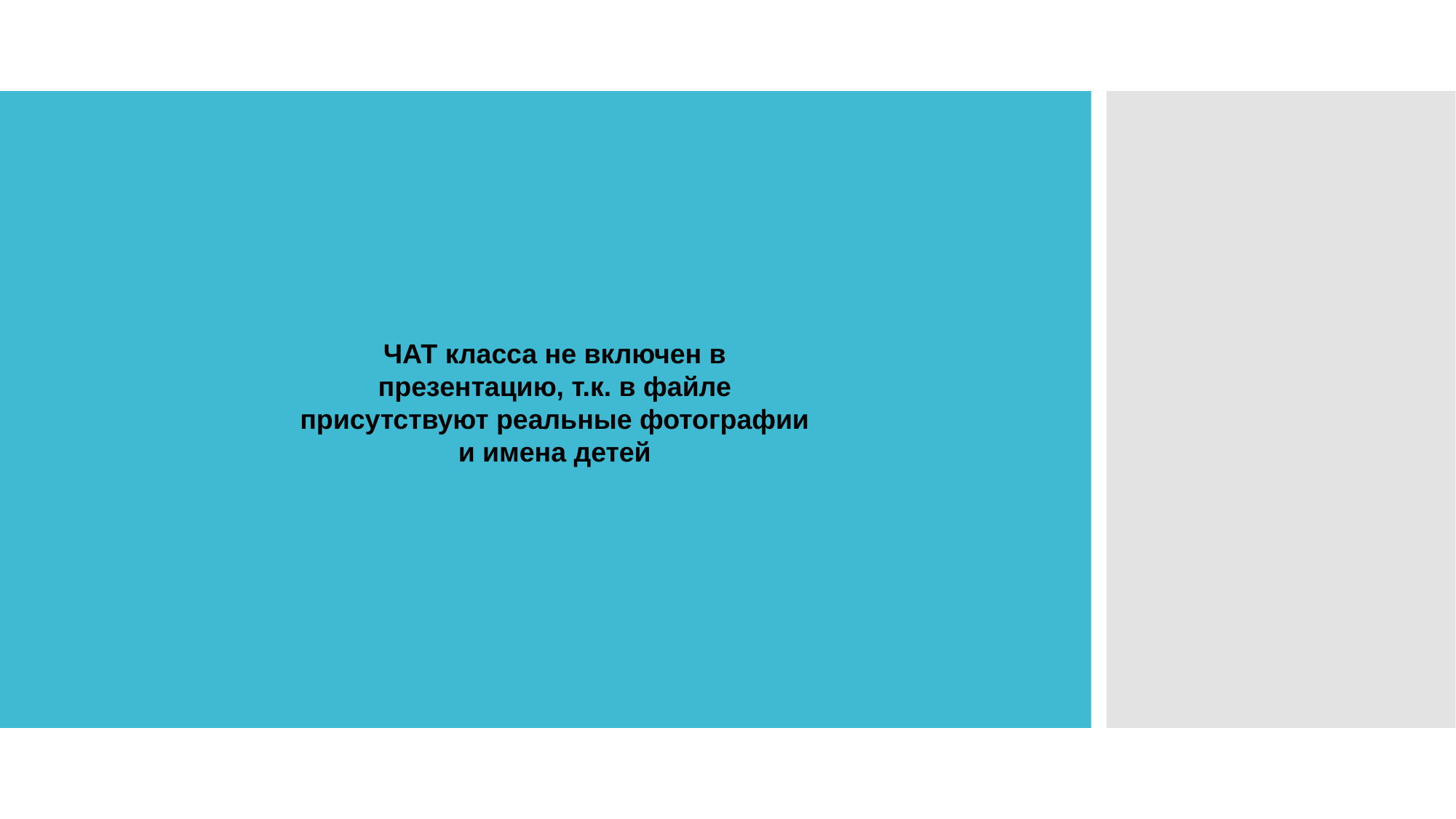

ЧАТ класса не включен в презентацию, т.к. в файле присутствуют реальные фотографии и имена детей